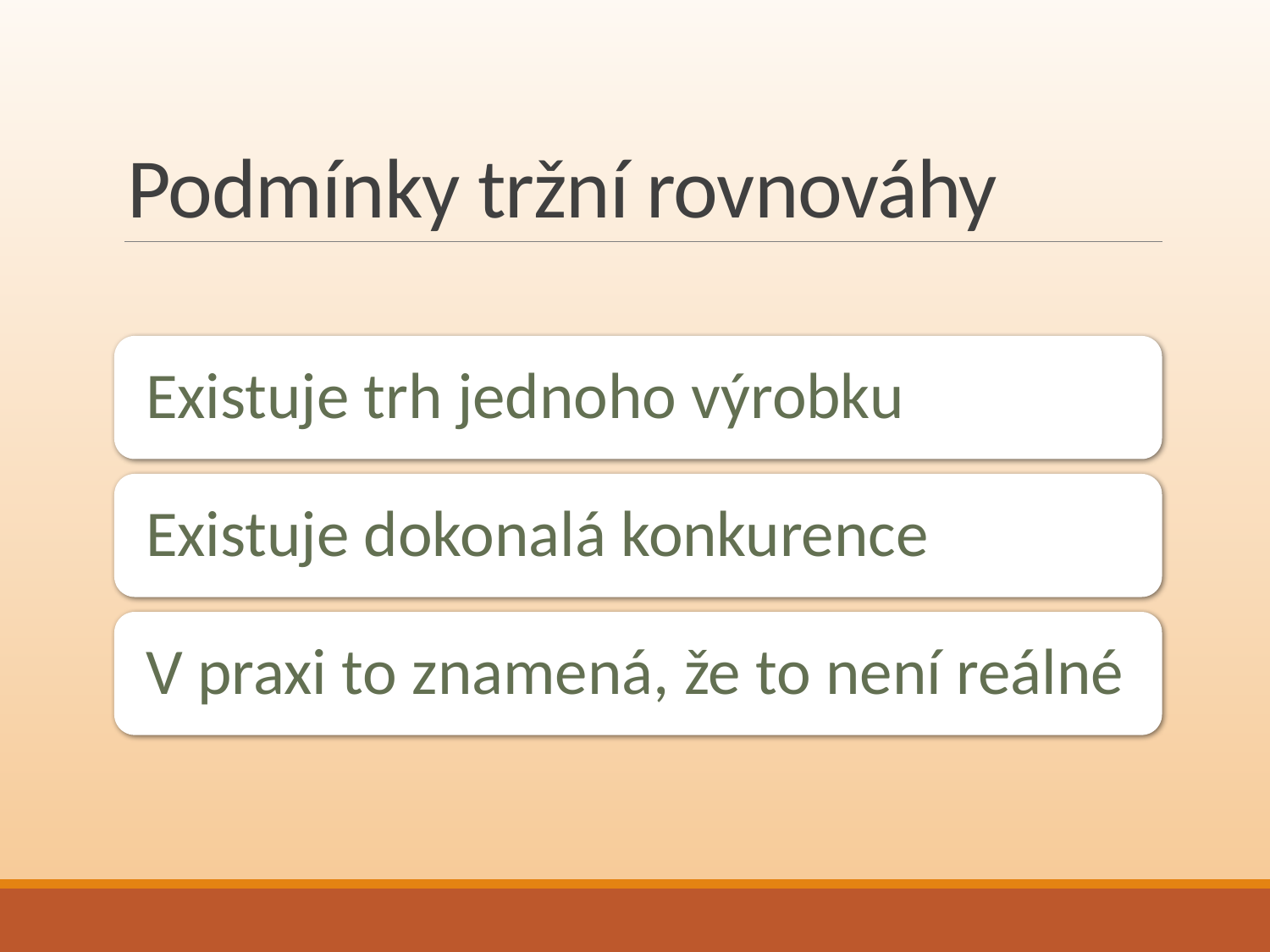

# Podmínky tržní rovnováhy
Existuje trh jednoho výrobku
Existuje dokonalá konkurence
V praxi to znamená, že to není reálné